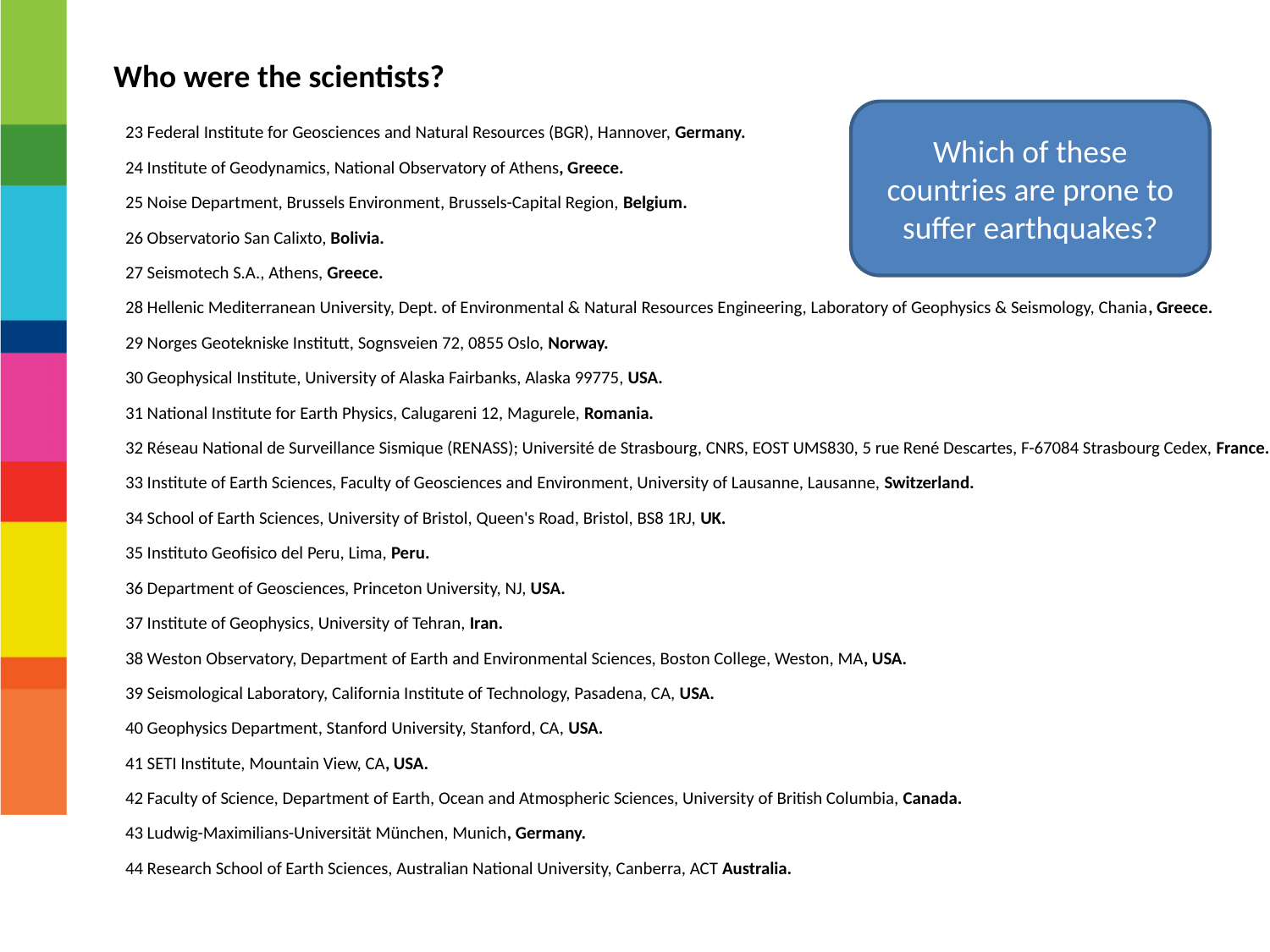

1Seismology-Gravimetry, Royal Observatory of Belgium, Avenue circulaire 3, 1180 Brussels, Belgium.
2Department of Earth Science and Engineering, Imperial College London, London, UK.
3Department of Physics, University of Auckland, New Zealand.
4Department of Earth Sciences, Royal Holloway University of London, Egham, UK.
5Centro de Geociencias, Universidad Nacional Autónoma de México, Campus Juriquilla, Querétaro, Mexico.
6Swiss Seismological Service, ETH Zurich, Sonneggstrasse 5, CH-8092, Zurich, Switzerland.
7Institute of Seismology, University of Helsinki, Helsinki, Finland.
8U.S. Geological Survey - Albuquerque Seismological Laboratory, New Mexico, USA.
9Zentralanstalt für Meteorologie und Geodynamik (ZAMG), Vienna, Austria.
10Escuela Centroamericana de Geología, Universidad de Costa Rica, San José, Costa Rica.
11R&D Seismology and Acoustics, Royal Netherlands Meteorological Institute (KNMI), Utrechtseweg 297, 3731 GA De Bilt, Netherlands.
12Kandilli Observatory and Earthquake Research Institute, Boğaziçi University, Istanbul, Turkey.
13GFZ German Research Centre for Geosciences, Potsdam, Germany.
14Dipartimento di Scienze Biologiche, Geologiche e Ambientali, Università Degli Studi di Catania, Catania, Italy.
15Istituto Nazionale di Geofisica e Vulcanologia, Osservatorio Etneo, Catania, Italy.
16Bensberg Observatory, University of Cologne, Cologne, Germany.
17Univ. Grenoble Alpes, Univ. Savoie Mont Blanc, CNRS, IRD, IFSTTAR, ISTerre, 38000 Grenoble, France.
18Volcanological and Seismological Observatory of Costa Rica at Universidad Nacional (OVSICORI-UNA), Costa Rica.
19Department of Geology & Geophysics, School of Geosciences, University of Aberdeen, King's College, Aberdeen, AB24 3UE, UK.
20Dublin Institute for Advanced Studies, Geophysics Section, 5 Merrion Square, D02 Y006 Dublin, Ireland.
21Dept. of Geoscience and Engineering, Delft University of Technology, Stevinweg 1, 2628 CN Delft, Netherlands.
22Geosciences Barcelona, CSIC, Barcelona, Spain.
23Federal Institute for Geosciences and Natural Resources (BGR), Hannover, Germany.
24Institute of Geodynamics, National Observatory of Athens, Greece.
25Noise Department, Brussels Environment, Brussels-Capital Region, Belgium.
Who were the scientists?
Which of these countries are prone to suffer earthquakes?
23 Federal Institute for Geosciences and Natural Resources (BGR), Hannover, Germany.
24 Institute of Geodynamics, National Observatory of Athens, Greece.
25 Noise Department, Brussels Environment, Brussels-Capital Region, Belgium.
26 Observatorio San Calixto, Bolivia.
27 Seismotech S.A., Athens, Greece.
28 Hellenic Mediterranean University, Dept. of Environmental & Natural Resources Engineering, Laboratory of Geophysics & Seismology, Chania, Greece.
29 Norges Geotekniske Institutt, Sognsveien 72, 0855 Oslo, Norway.
30 Geophysical Institute, University of Alaska Fairbanks, Alaska 99775, USA.
31 National Institute for Earth Physics, Calugareni 12, Magurele, Romania.
32 Réseau National de Surveillance Sismique (RENASS); Université de Strasbourg, CNRS, EOST UMS830, 5 rue René Descartes, F-67084 Strasbourg Cedex, France.
33 Institute of Earth Sciences, Faculty of Geosciences and Environment, University of Lausanne, Lausanne, Switzerland.
34 School of Earth Sciences, University of Bristol, Queen's Road, Bristol, BS8 1RJ, UK.
35 Instituto Geofisico del Peru, Lima, Peru.
36 Department of Geosciences, Princeton University, NJ, USA.
37 Institute of Geophysics, University of Tehran, Iran.
38 Weston Observatory, Department of Earth and Environmental Sciences, Boston College, Weston, MA, USA.
39 Seismological Laboratory, California Institute of Technology, Pasadena, CA, USA.
40 Geophysics Department, Stanford University, Stanford, CA, USA.
41 SETI Institute, Mountain View, CA, USA.
42 Faculty of Science, Department of Earth, Ocean and Atmospheric Sciences, University of British Columbia, Canada.
43 Ludwig-Maximilians-Universität München, Munich, Germany.
44 Research School of Earth Sciences, Australian National University, Canberra, ACT Australia.